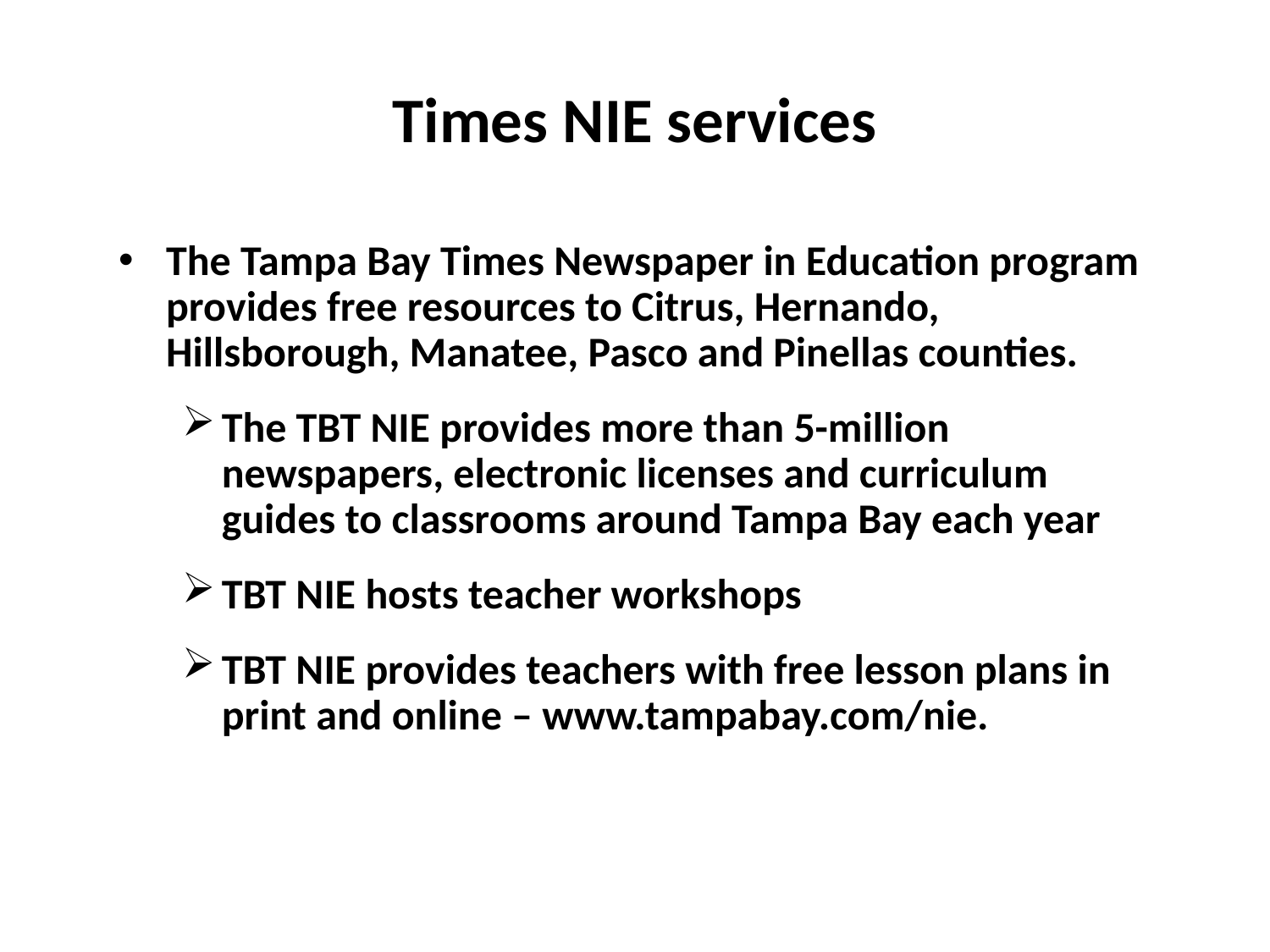

# Times NIE services
The Tampa Bay Times Newspaper in Education program provides free resources to Citrus, Hernando, Hillsborough, Manatee, Pasco and Pinellas counties.
The TBT NIE provides more than 5-million newspapers, electronic licenses and curriculum guides to classrooms around Tampa Bay each year
TBT NIE hosts teacher workshops
TBT NIE provides teachers with free lesson plans in print and online – www.tampabay.com/nie.